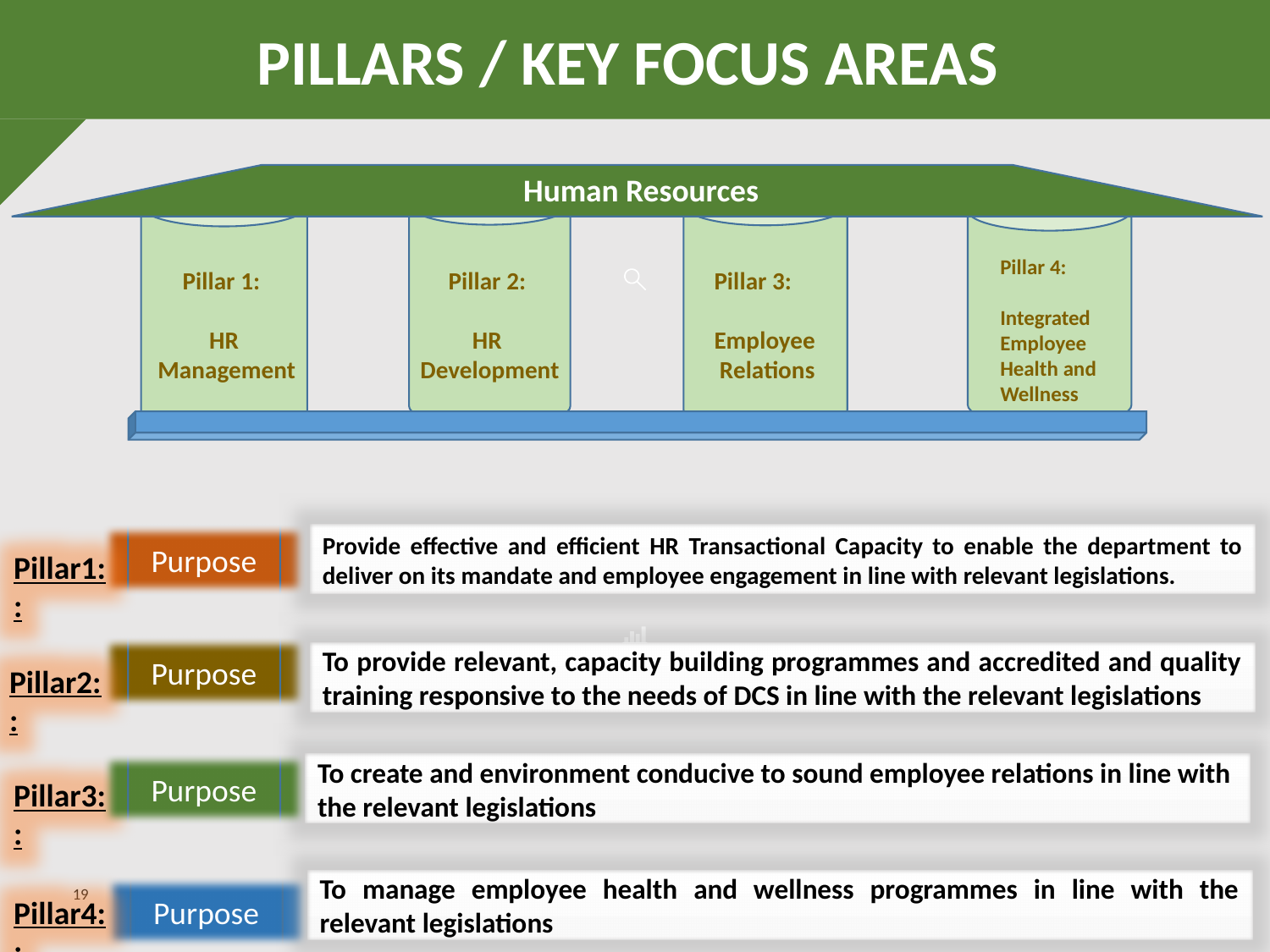

PILLARS / KEY FOCUS AREAS

Human Resources

Pillar 4:

Integrated
Employee
Health and
Wellness
Pillar 1:

HR
 Management
Pillar 2:

HR
 Development
Pillar 3:

Employee
 Relations

Provide effective and efficient HR Transactional Capacity to enable the department to deliver on its mandate and employee engagement in line with relevant legislations.
Purpose

Pillar1::

Purpose
To provide relevant, capacity building programmes and accredited and quality training responsive to the needs of DCS in line with the relevant legislations
Pillar2::
To create and environment conducive to sound employee relations in line with the relevant legislations
Purpose
Pillar3::

To manage employee health and wellness programmes in line with the relevant legislations
19
Purpose
Pillar4::